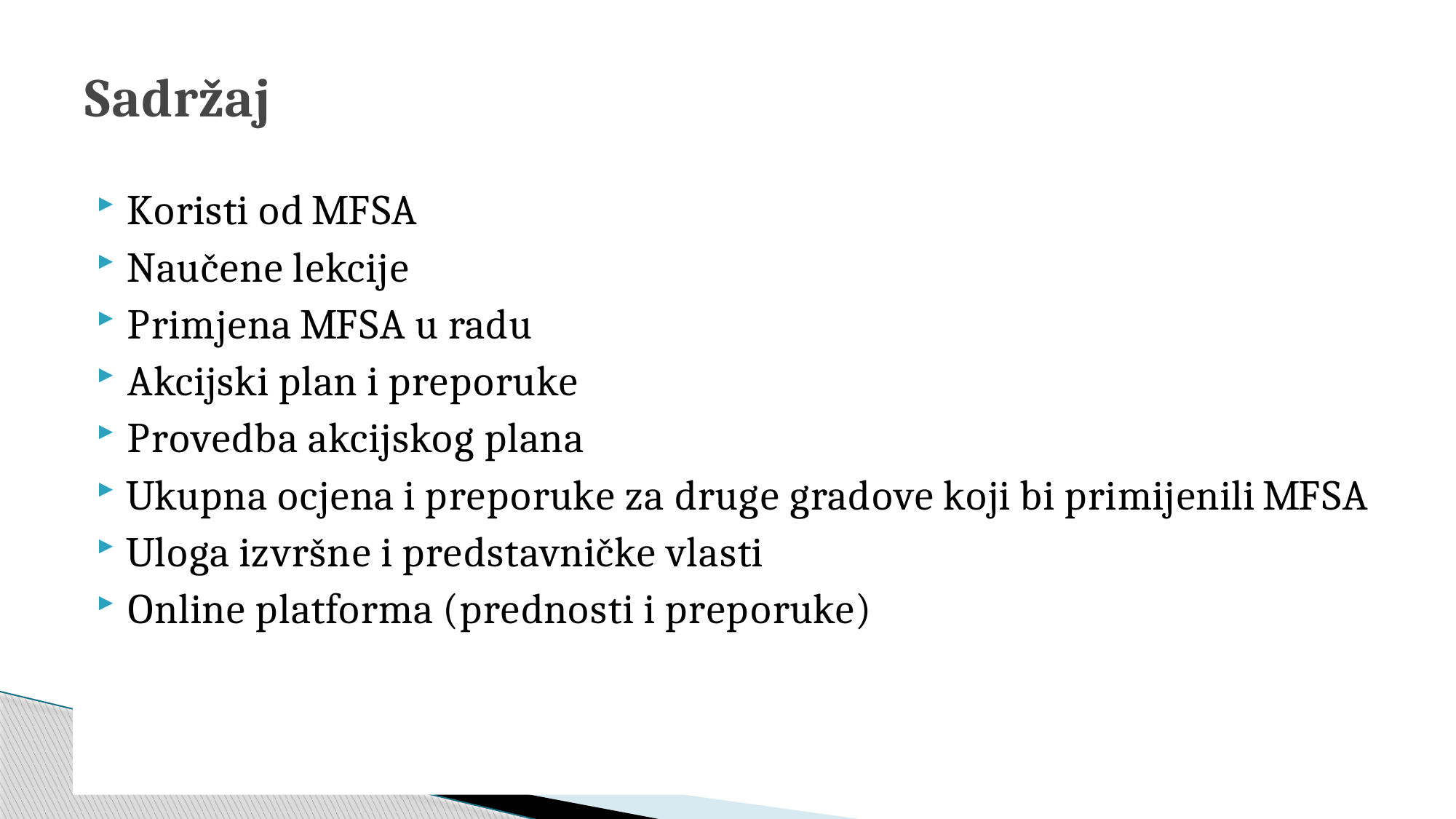

# Sadržaj
Koristi od MFSA
Naučene lekcije
Primjena MFSA u radu
Akcijski plan i preporuke
Provedba akcijskog plana
Ukupna ocjena i preporuke za druge gradove koji bi primijenili MFSA
Uloga izvršne i predstavničke vlasti
Online platforma (prednosti i preporuke)